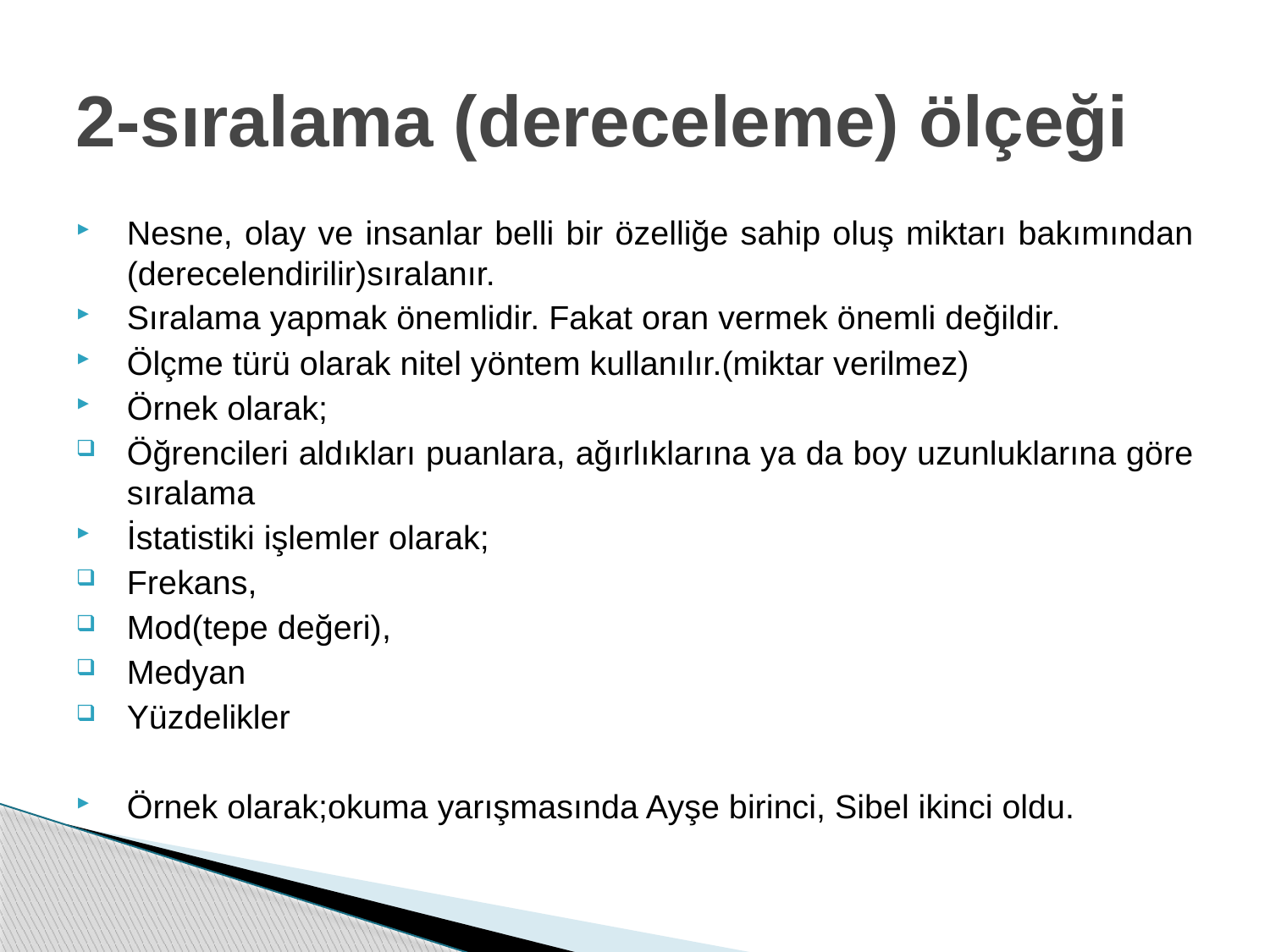

# 2-sıralama (dereceleme) ölçeği
Nesne, olay ve insanlar belli bir özelliğe sahip oluş miktarı bakımından (derecelendirilir)sıralanır.
Sıralama yapmak önemlidir. Fakat oran vermek önemli değildir.
Ölçme türü olarak nitel yöntem kullanılır.(miktar verilmez)
Örnek olarak;
Öğrencileri aldıkları puanlara, ağırlıklarına ya da boy uzunluklarına göre sıralama
İstatistiki işlemler olarak;
Frekans,
Mod(tepe değeri),
Medyan
Yüzdelikler

Örnek olarak;okuma yarışmasında Ayşe birinci, Sibel ikinci oldu.